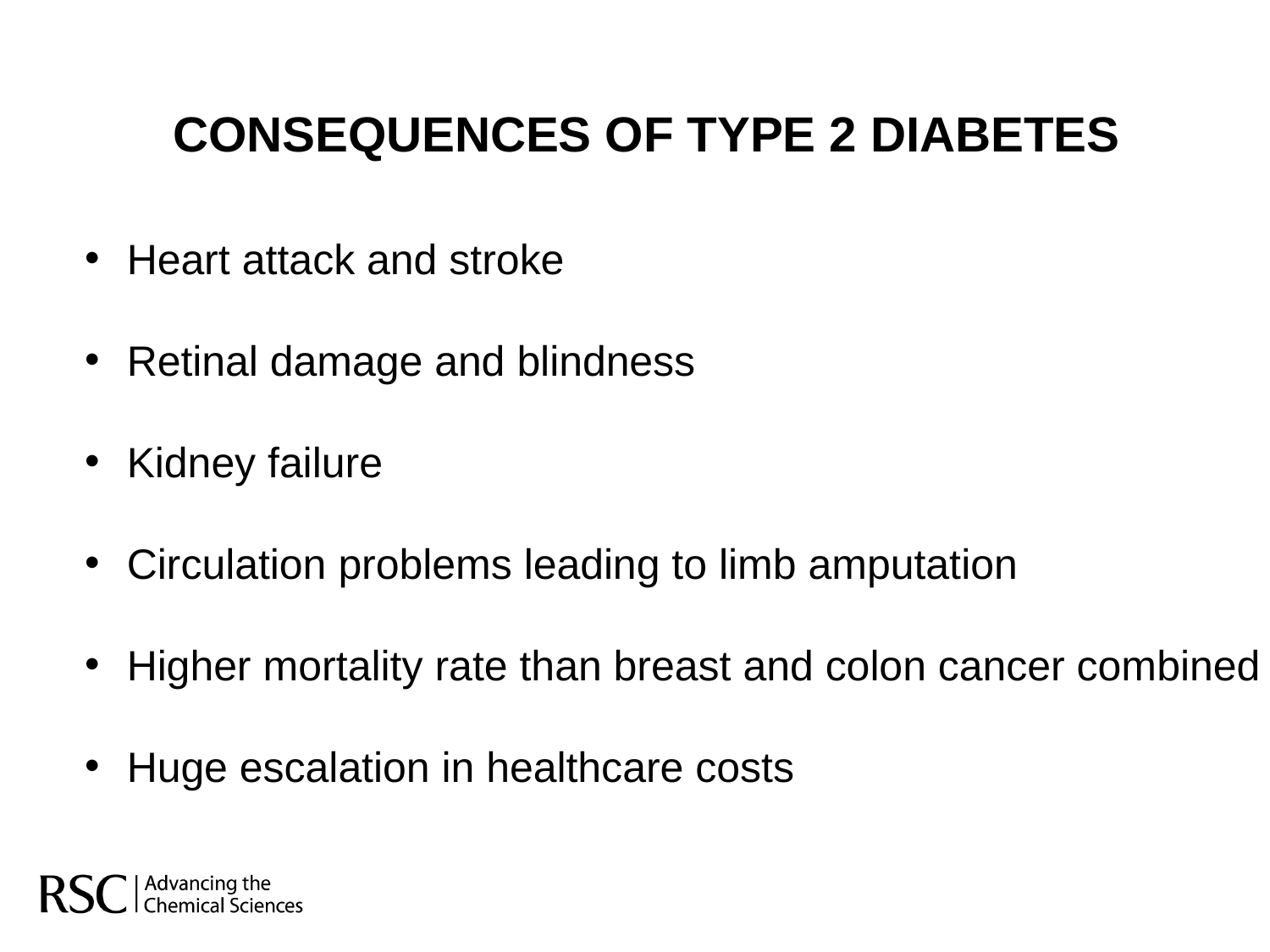

CONSEQUENCES OF TYPE 2 DIABETES
 Heart attack and stroke

 Retinal damage and blindness

 Kidney failure

 Circulation problems leading to limb amputation

 Higher mortality rate than breast and colon cancer combined

 Huge escalation in healthcare costs